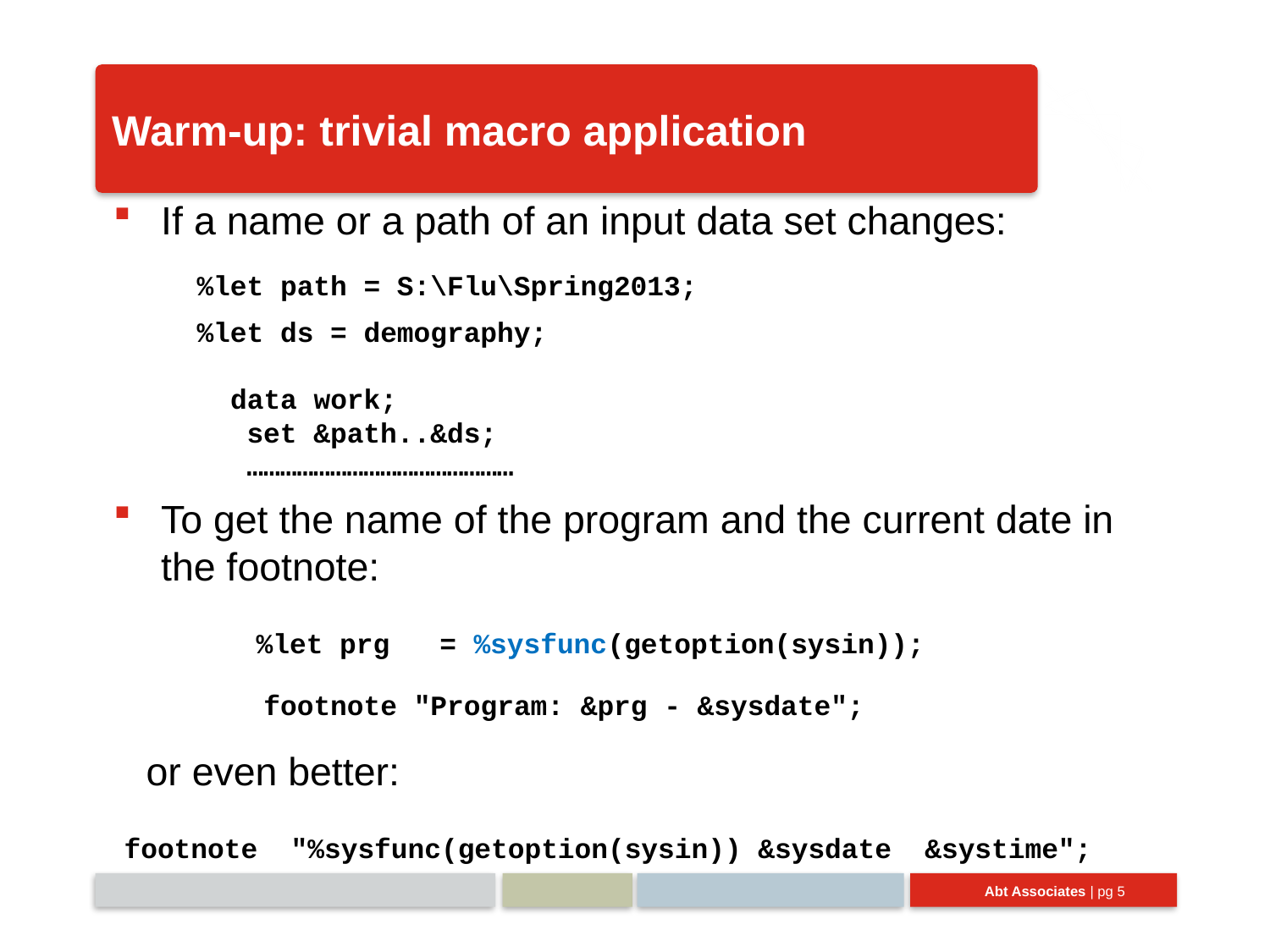

# Warm-up: trivial macro application
If a name or a path of an input data set changes:
     %let path = S:\Flu\Spring2013;
     %let ds = demography;

       data work;
        set &path..&ds;
        …………………………………………
To get the name of the program and the current date in the footnote:
             %let prg   = %sysfunc(getoption(sysin));
         footnote "Program: &prg - &sysdate";
   or even better:
 footnote  "%sysfunc(getoption(sysin)) &sysdate  &systime";